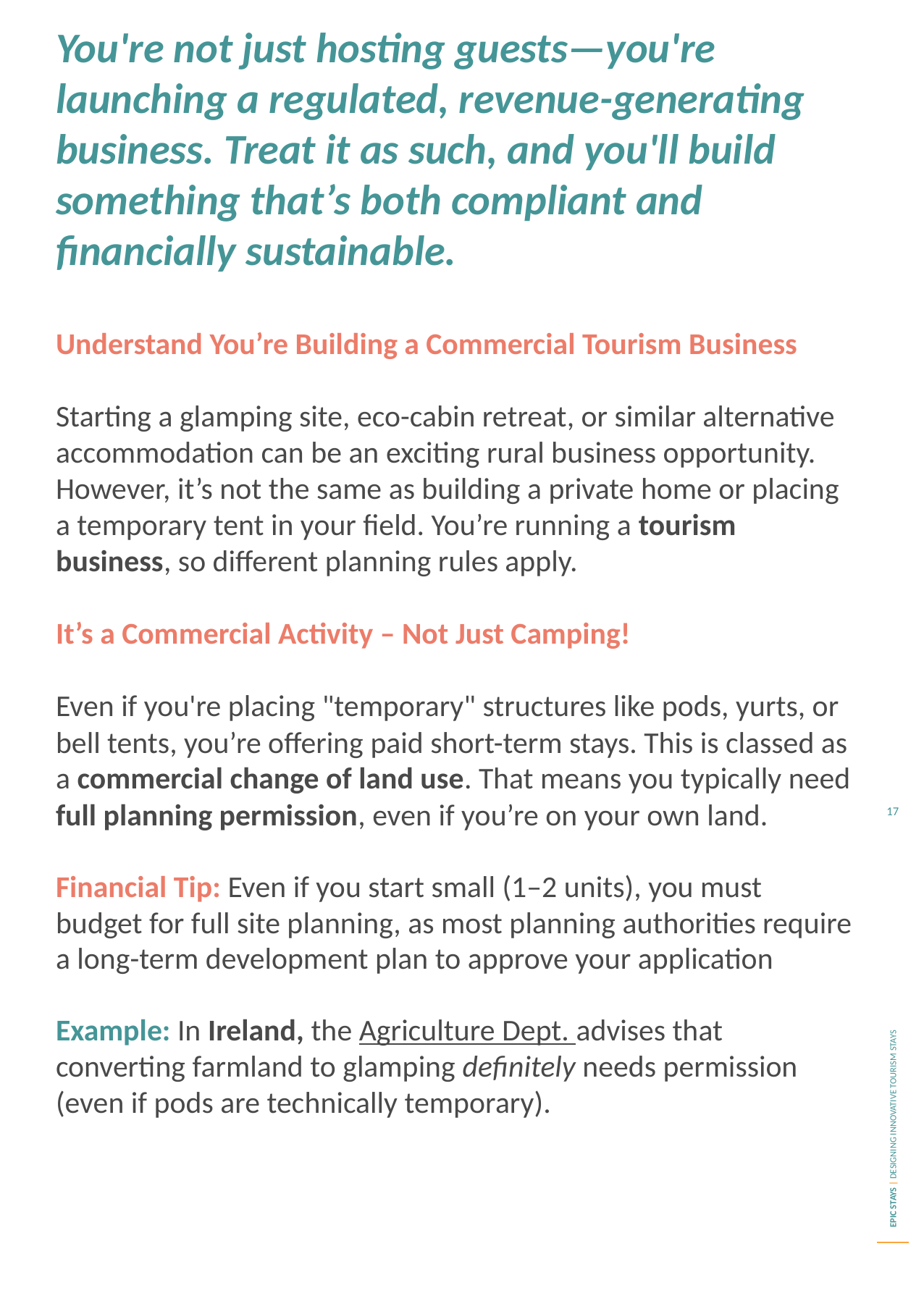

You're not just hosting guests—you're launching a regulated, revenue-generating business. Treat it as such, and you'll build something that’s both compliant and financially sustainable.

Understand You’re Building a Commercial Tourism Business

Starting a glamping site, eco-cabin retreat, or similar alternative accommodation can be an exciting rural business opportunity. However, it’s not the same as building a private home or placing a temporary tent in your field. You’re running a tourism business, so different planning rules apply.

It’s a Commercial Activity – Not Just Camping!

Even if you're placing "temporary" structures like pods, yurts, or bell tents, you’re offering paid short-term stays. This is classed as a commercial change of land use. That means you typically need full planning permission, even if you’re on your own land.

Financial Tip: Even if you start small (1–2 units), you must budget for full site planning, as most planning authorities require a long-term development plan to approve your application

Example: In Ireland, the Agriculture Dept. advises that converting farmland to glamping definitely needs permission (even if pods are technically temporary).

17